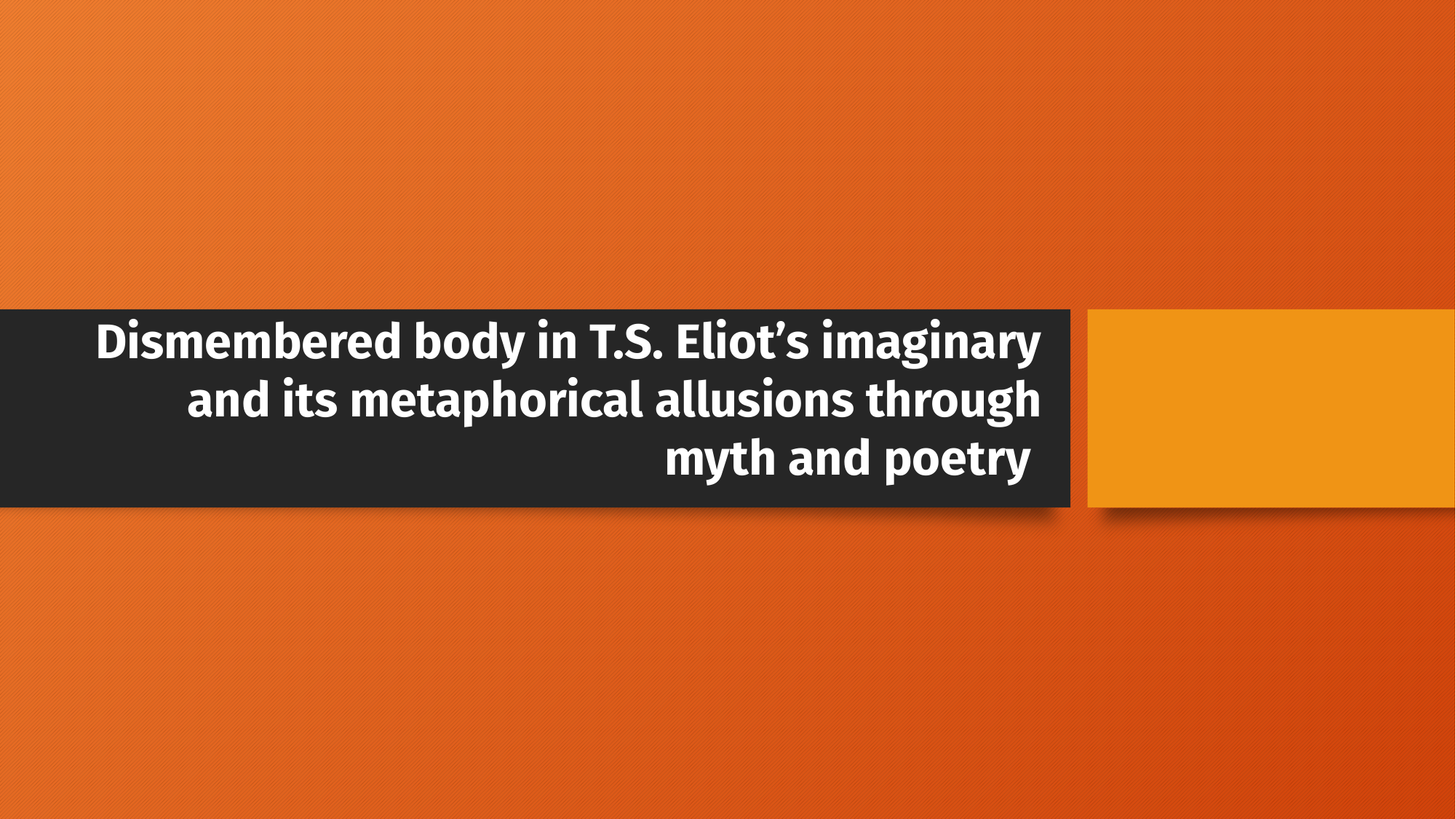

# Dismembered body in T.S. Eliot’s imaginary and its metaphorical allusions through myth and poetry